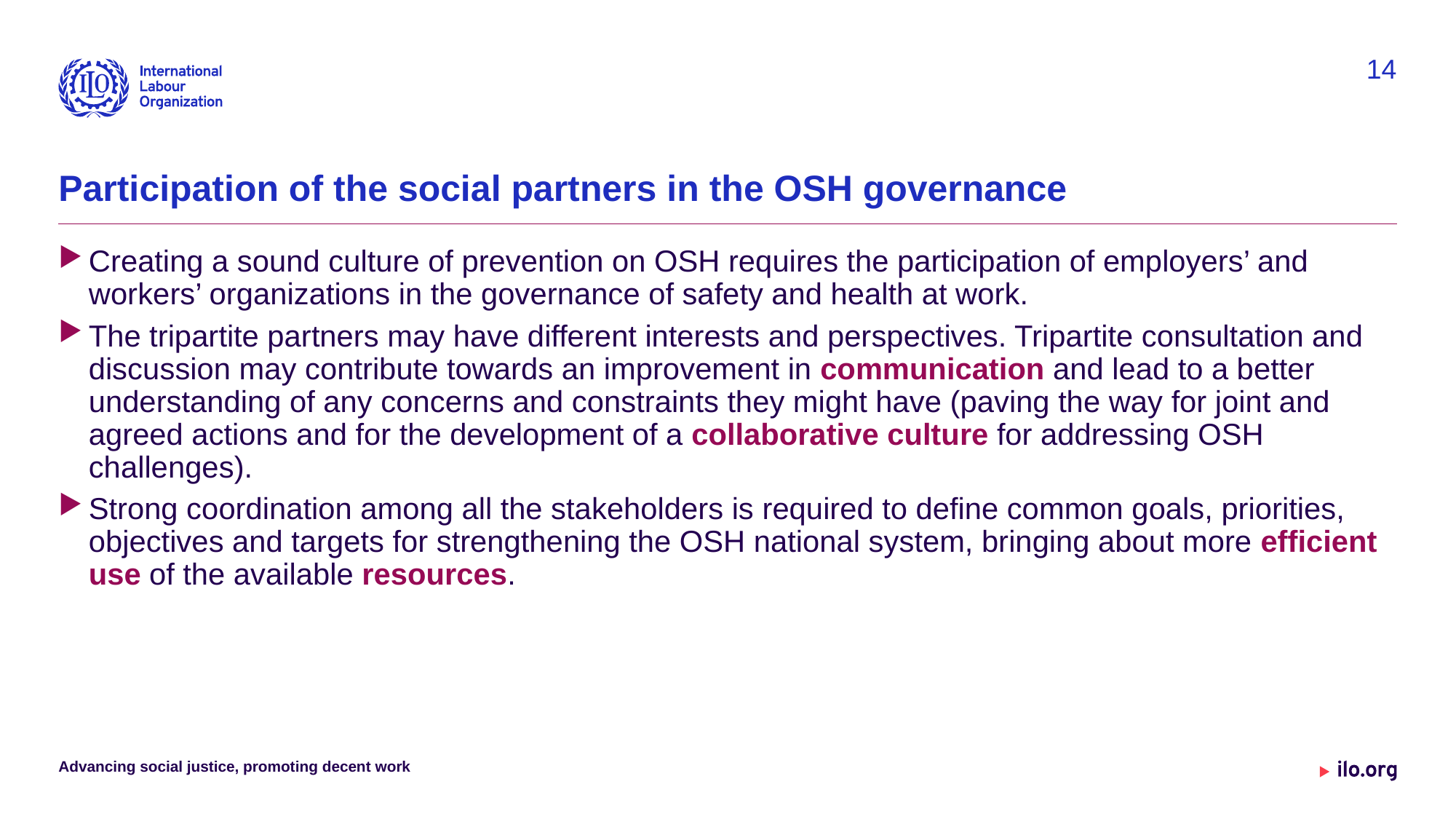

14
# Participation of the social partners in the OSH governance
Creating a sound culture of prevention on OSH requires the participation of employers’ and workers’ organizations in the governance of safety and health at work.
The tripartite partners may have different interests and perspectives. Tripartite consultation and discussion may contribute towards an improvement in communication and lead to a better understanding of any concerns and constraints they might have (paving the way for joint and agreed actions and for the development of a collaborative culture for addressing OSH challenges).
Strong coordination among all the stakeholders is required to define common goals, priorities, objectives and targets for strengthening the OSH national system, bringing about more efficient use of the available resources.
Advancing social justice, promoting decent work
Date: Monday / 01 / October / 2019